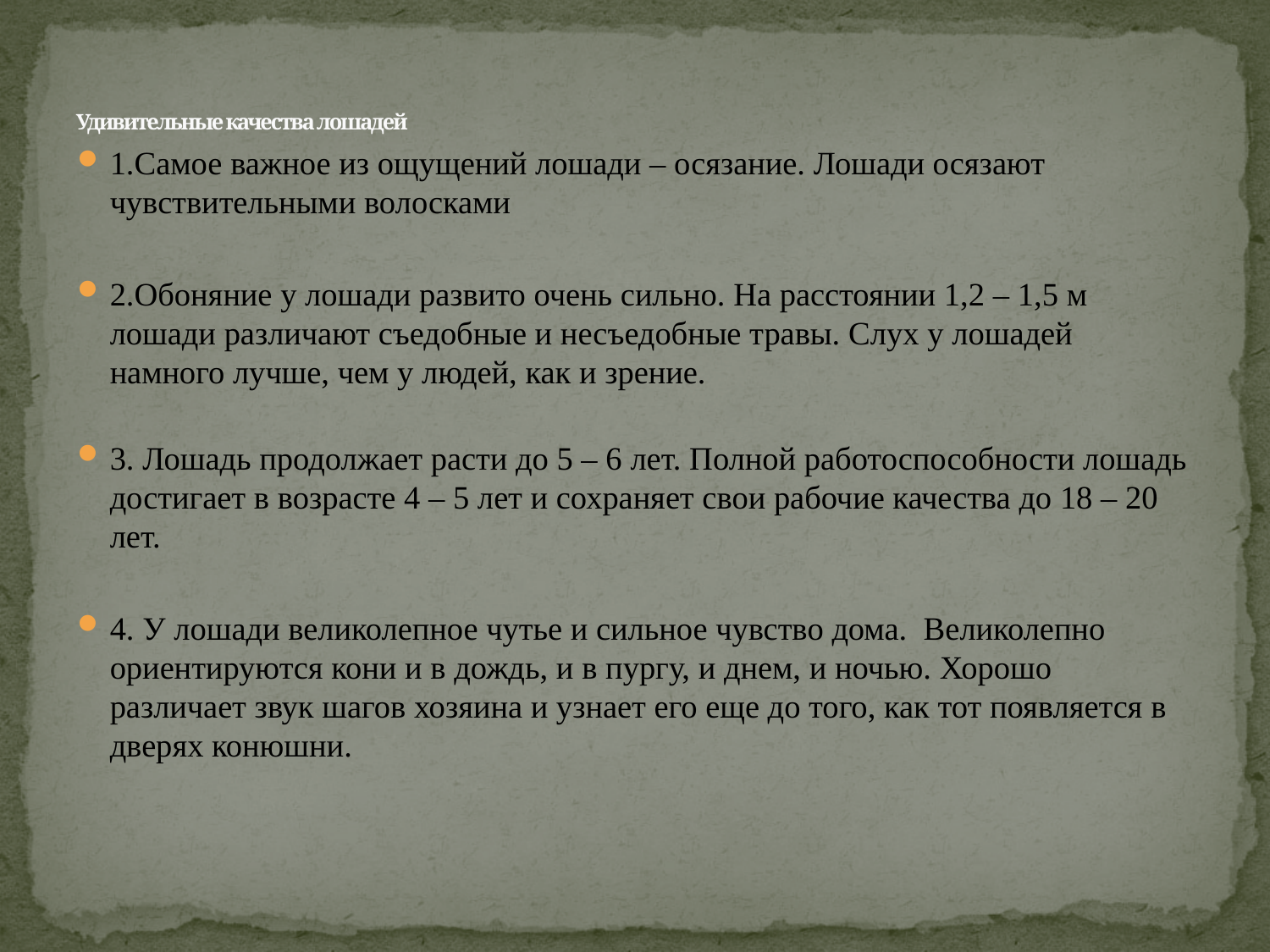

# Удивительные качества лошадей
1.Самое важное из ощущений лошади – осязание. Лошади осязают чувствительными волосками

2.Обоняние у лошади развито очень сильно. На расстоянии 1,2 – 1,5 м лошади различают съедобные и несъедобные травы. Слух у лошадей намного лучше, чем у людей, как и зрение.

3. Лошадь продолжает расти до 5 – 6 лет. Полной работоспособности лошадь достигает в возрасте 4 – 5 лет и сохраняет свои рабочие качества до 18 – 20 лет.

4. У лошади великолепное чутье и сильное чувство дома.  Великолепно ориентируются кони и в дождь, и в пургу, и днем, и ночью. Хорошо различает звук шагов хозяина и узнает его еще до того, как тот появляется в дверях конюшни.